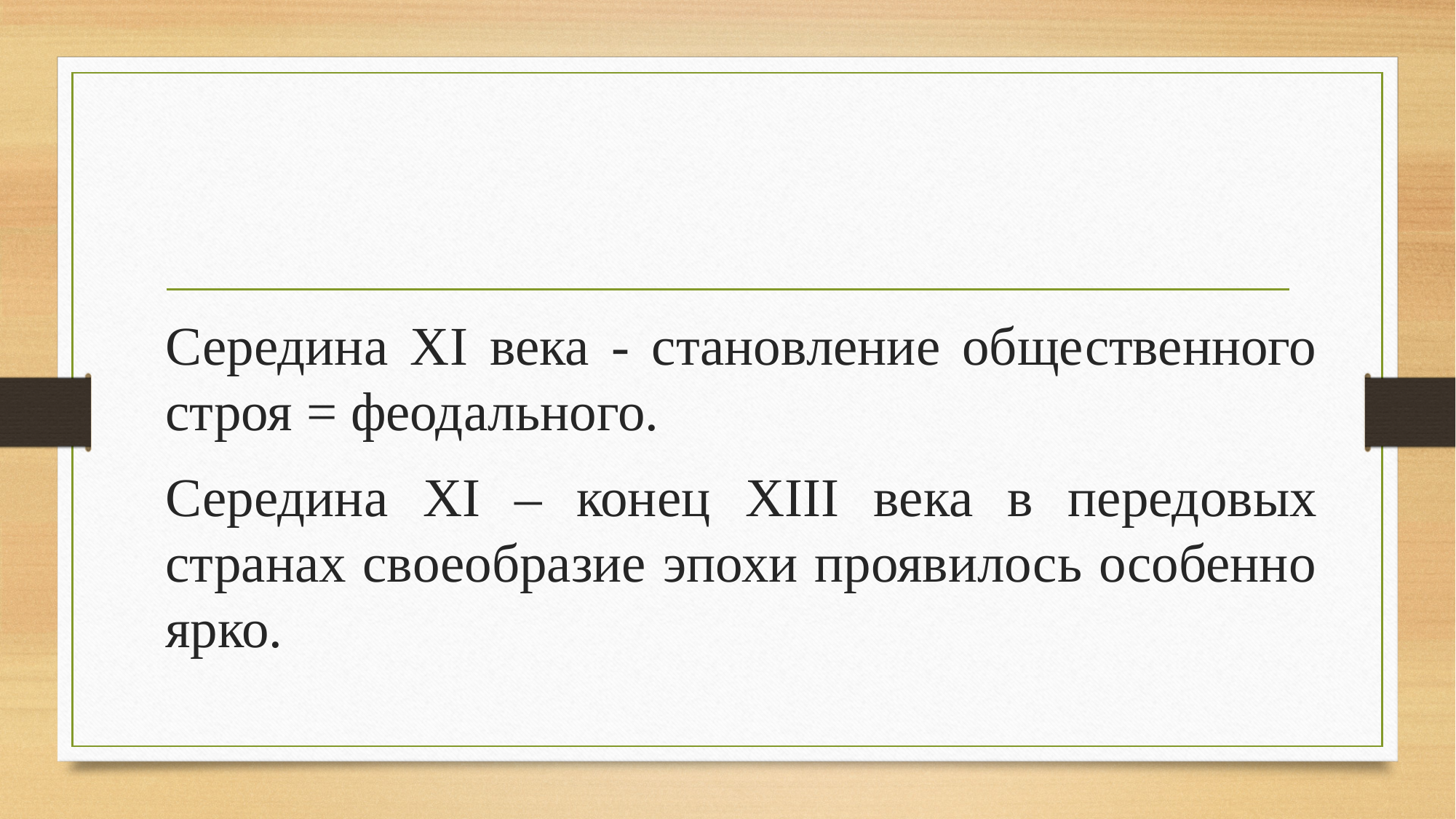

Середина XI века - становление общественного строя = феодального.
Середина XI – конец XIII века в передовых странах своеобразие эпохи проявилось особенно ярко.